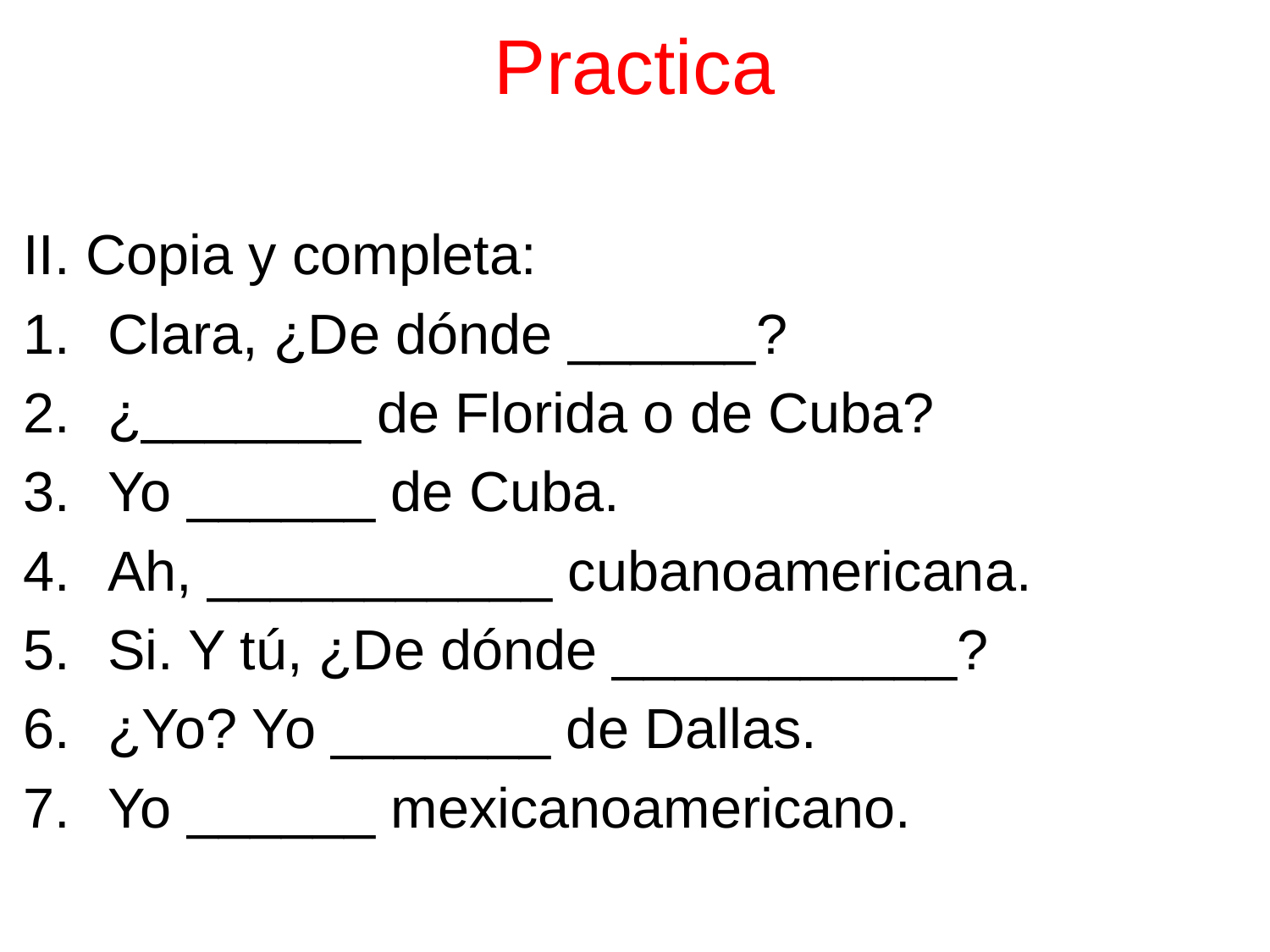

Practica

II. Copia y completa:
Clara, ¿De dónde ______?
¿_______ de Florida o de Cuba?
Yo ______ de Cuba.
Ah, ___________ cubanoamericana.
Si. Y tú, ¿De dónde ___________?
¿Yo? Yo _______ de Dallas.
Yo ______ mexicanoamericano.